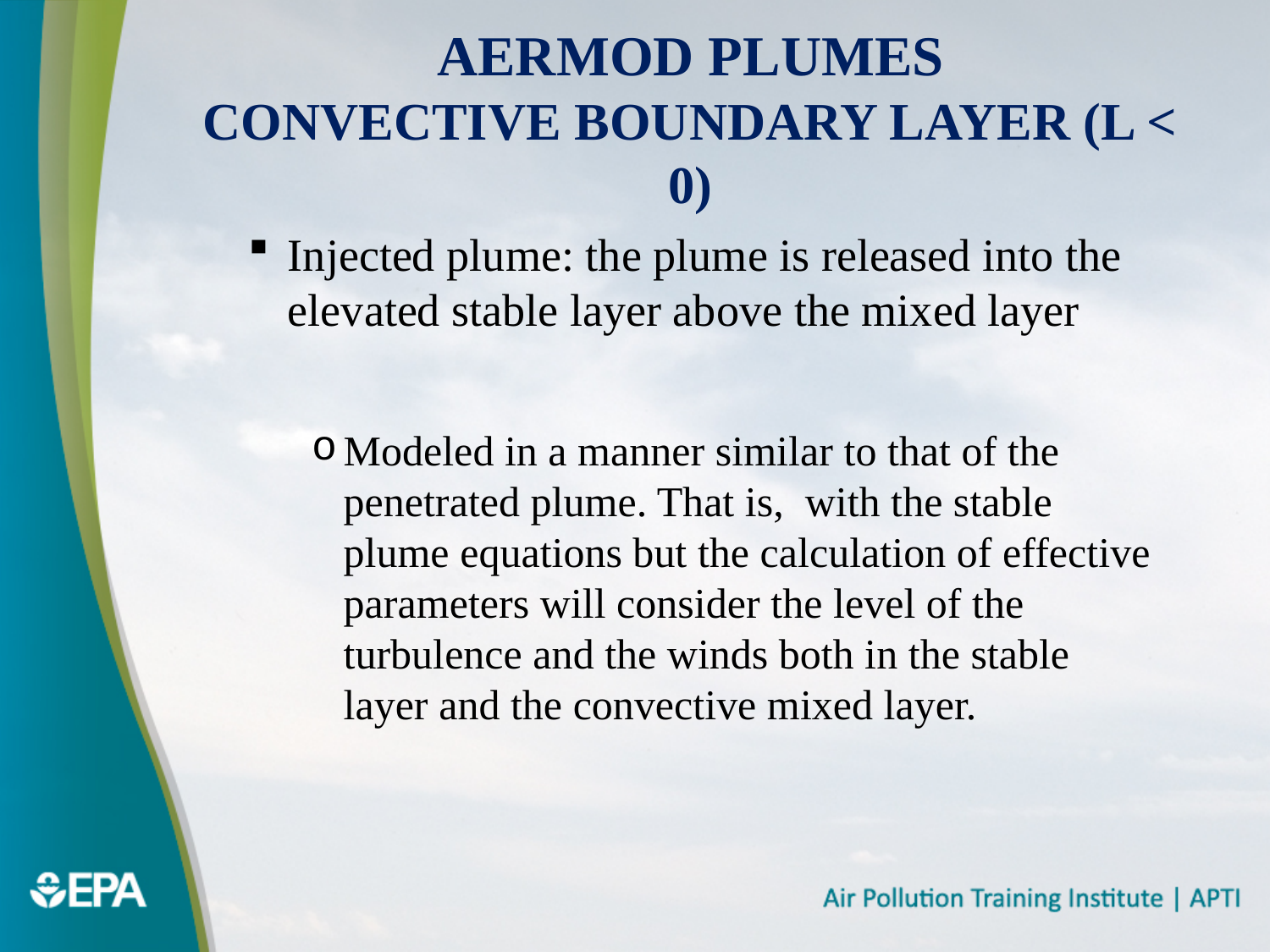

AERMOD PLUMES
Convective Boundary Layer (L < 0)

Injected plume: the plume is released into the elevated stable layer above the mixed layer

Modeled in a manner similar to that of the penetrated plume. That is,  with the stable plume equations but the calculation of effective parameters will consider the level of the turbulence and the winds both in the stable layer and the convective mixed layer.